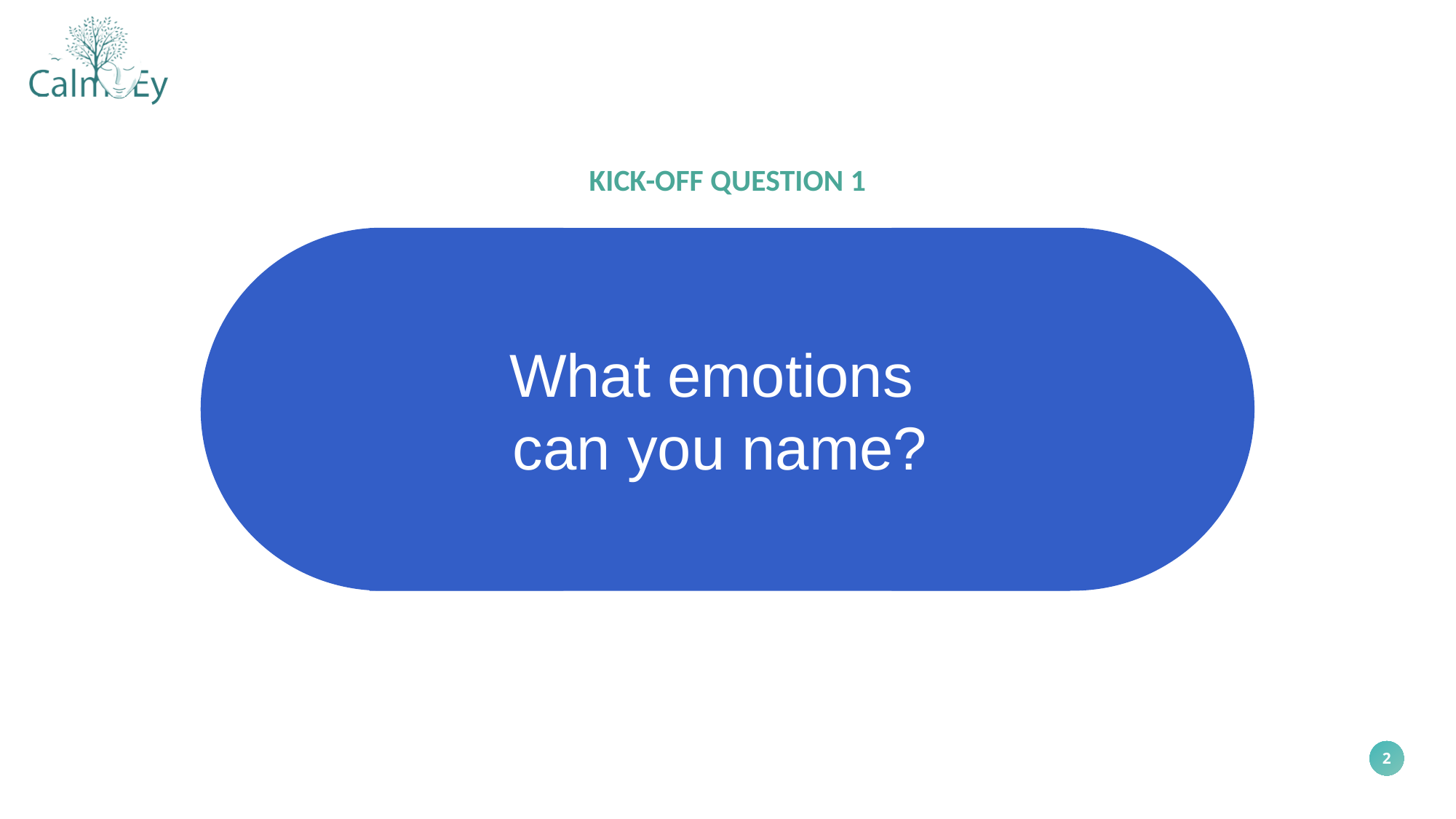

KICK-OFF QUESTION 1

What emotions
can you name?